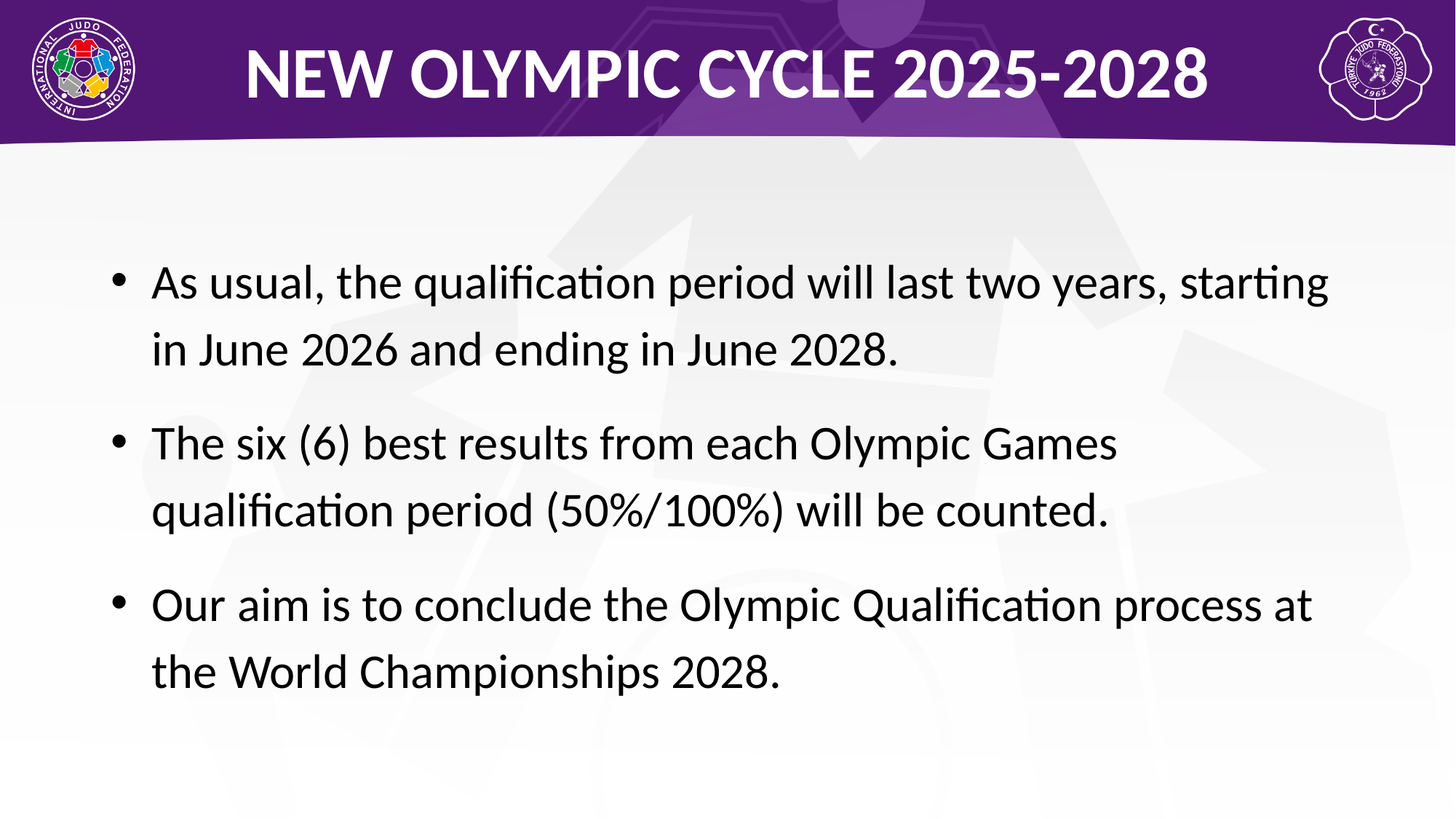

NEW OLYMPIC CYCLE 2025-2028
As usual, the qualification period will last two years, starting in June 2026 and ending in June 2028.
The six (6) best results from each Olympic Games qualification period (50%/100%) will be counted.
Our aim is to conclude the Olympic Qualification process at the World Championships 2028.